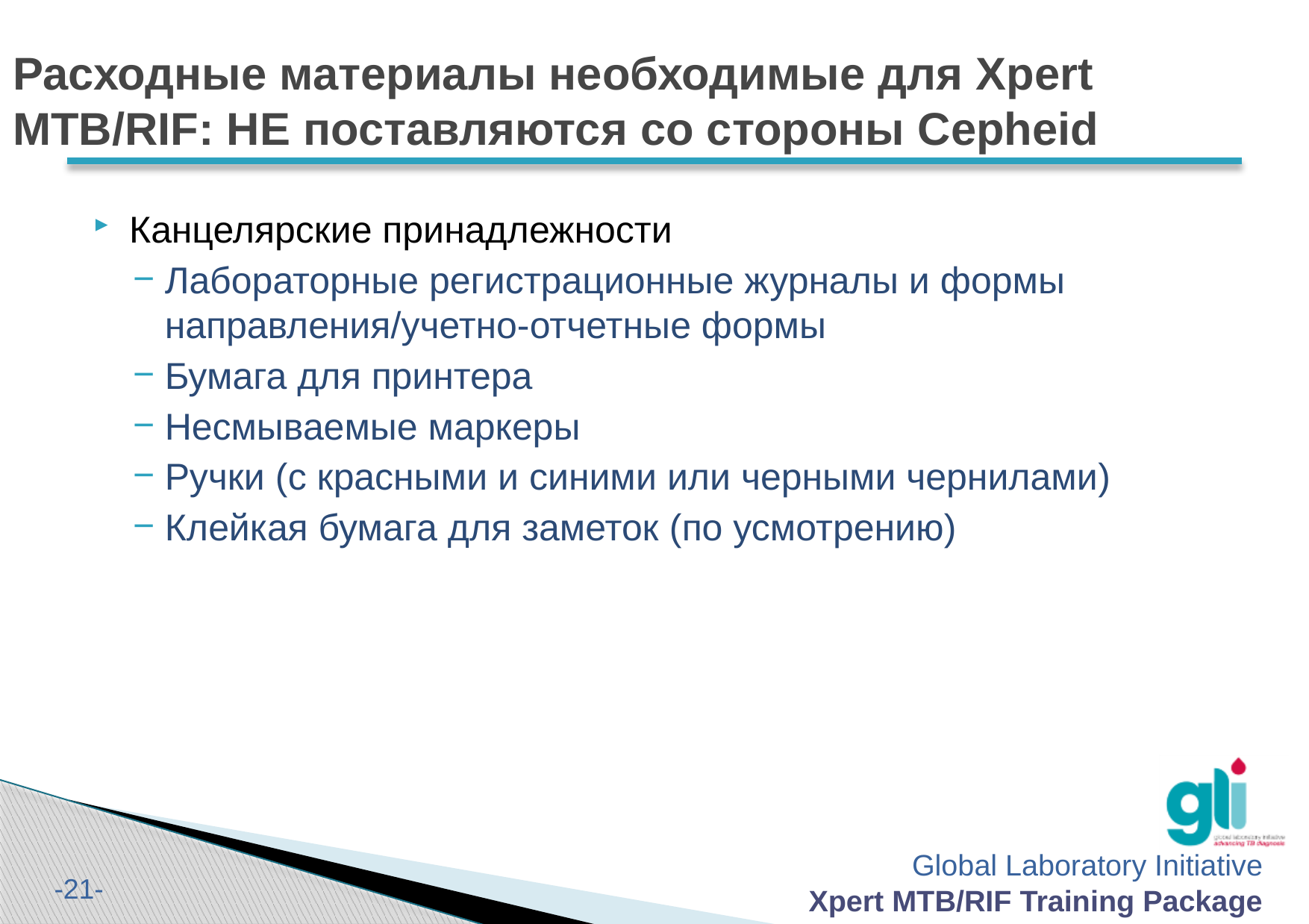

# Расходные материалы необходимые для Xpert MTB/RIF: НЕ поставляются со стороны Cepheid
Канцелярские принадлежности
Лабораторные регистрационные журналы и формы направления/учетно-отчетные формы
Бумага для принтера
Несмываемые маркеры
Ручки (с красными и синими или черными чернилами)
Клейкая бумага для заметок (по усмотрению)